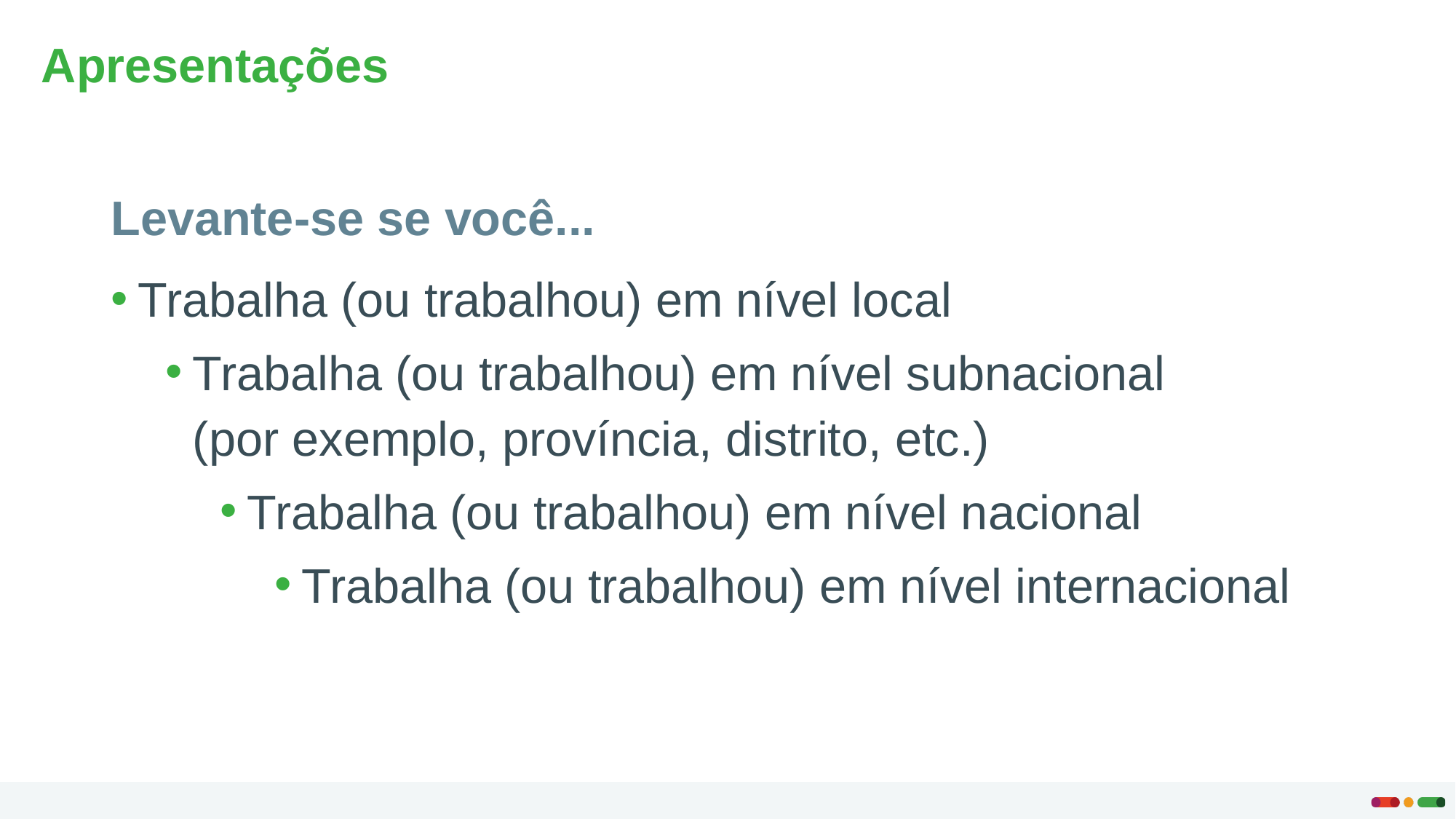

# Apresentações
Levante-se se você...
Trabalha (ou trabalhou) em nível local
Trabalha (ou trabalhou) em nível subnacional
(por exemplo, província, distrito, etc.)
Trabalha (ou trabalhou) em nível nacional
Trabalha (ou trabalhou) em nível internacional